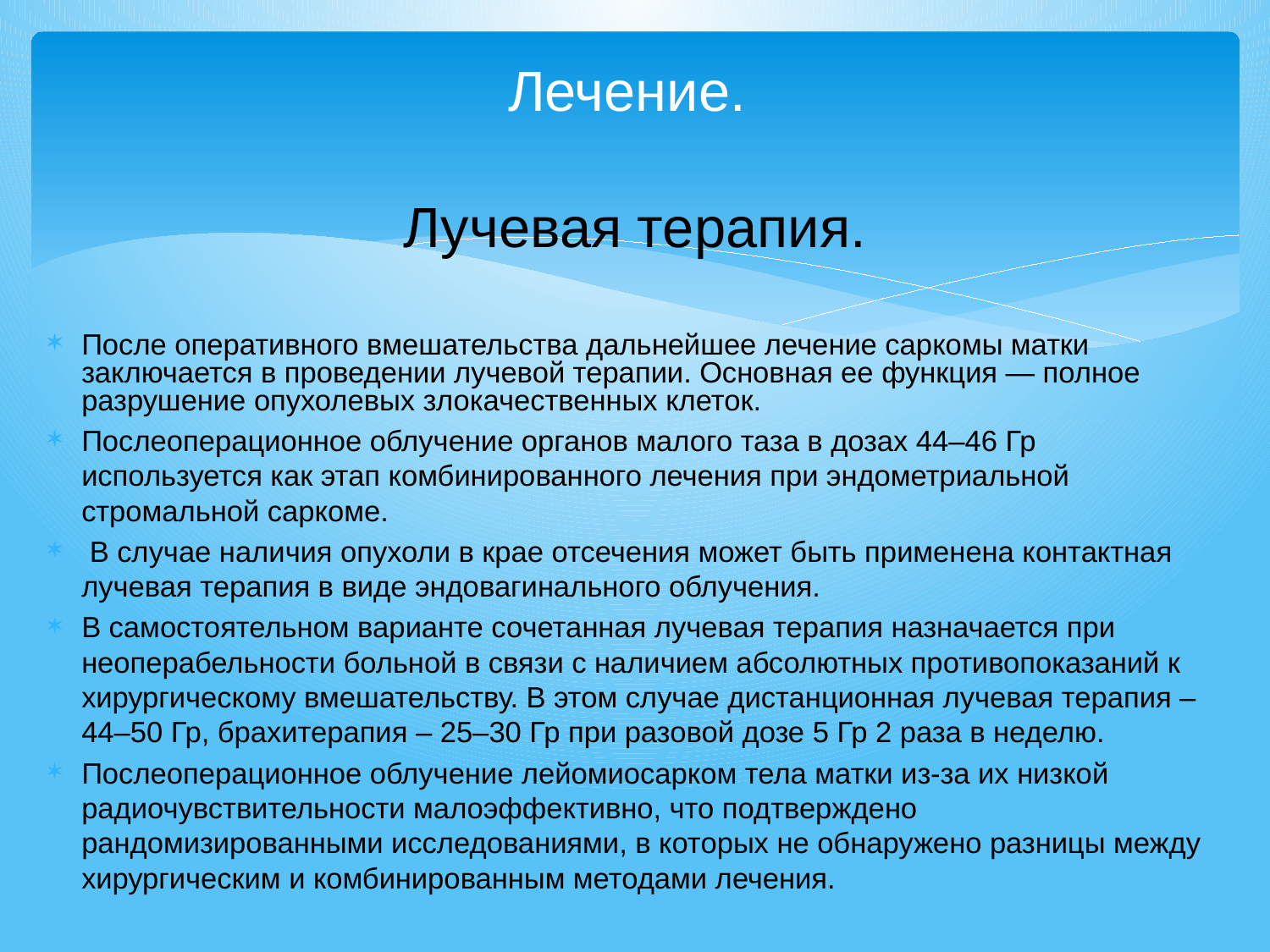

# Лечение. Лучевая терапия.
После оперативного вмешательства дальнейшее лечение саркомы матки заключается в проведении лучевой терапии. Основная ее функция — полное разрушение опухолевых злокачественных клеток.
Послеоперационное облучение органов малого таза в дозах 44–46 Гр используется как этап комбинированного лечения при эндометриальной стромальной саркоме.
 В случае наличия опухоли в крае отсечения может быть применена контактная лучевая терапия в виде эндовагинального облучения.
В самостоятельном варианте сочетанная лучевая терапия назначается при неоперабельности больной в связи с наличием абсолютных противопоказаний к хирургическому вмешательству. В этом случае дистанционная лучевая терапия – 44–50 Гр, брахитерапия – 25–30 Гр при разовой дозе 5 Гр 2 раза в неделю.
Послеоперационное облучение лейомиосарком тела матки из-за их низкой радиочувствительности малоэффективно, что подтверждено рандомизированными исследованиями, в которых не обнаружено разницы между хирургическим и комбинированным методами лечения.